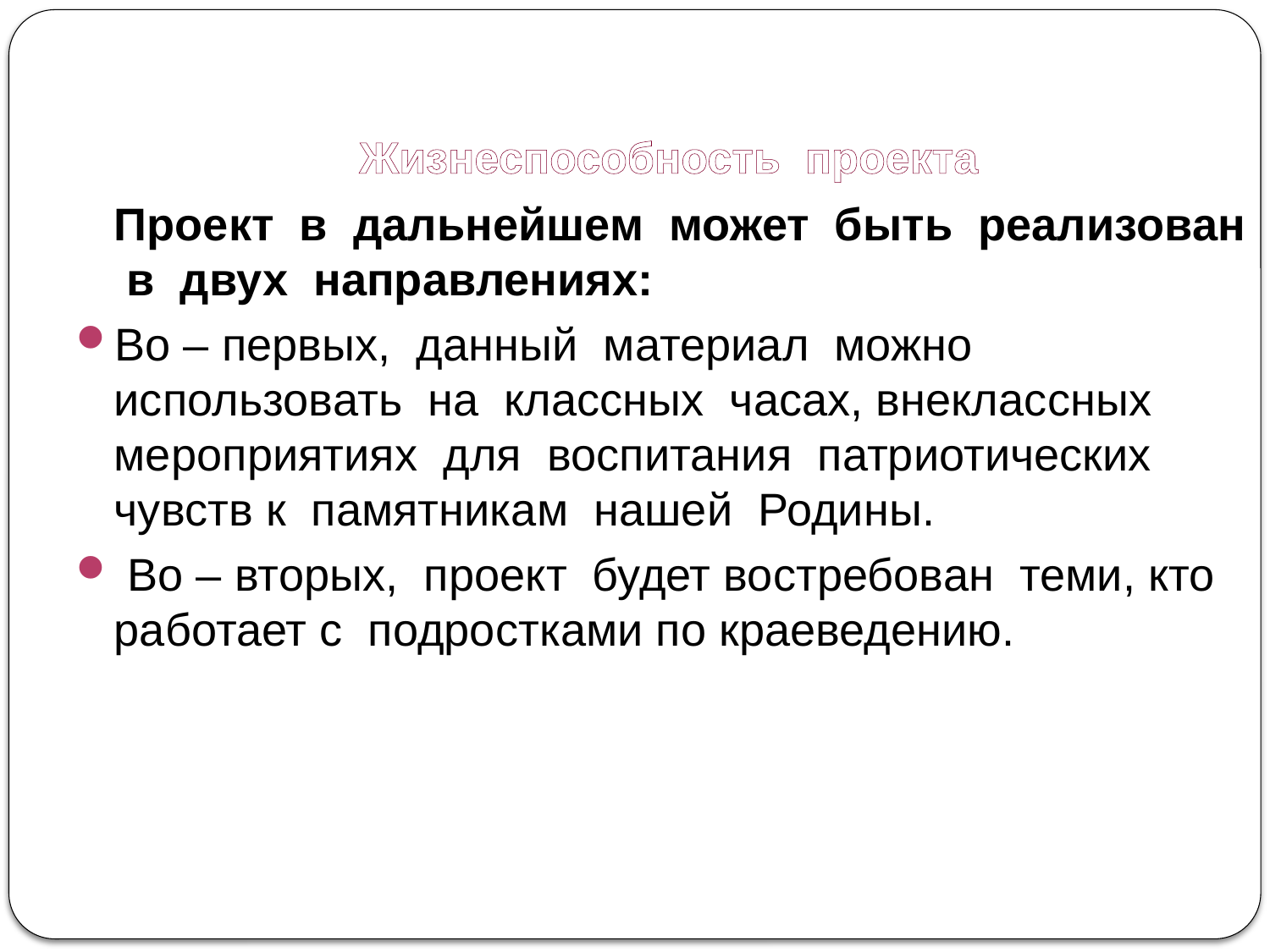

# Жизнеспособность  проекта
   Проект  в  дальнейшем  может  быть  реализован  в  двух  направлениях:
Во – первых,  данный  материал  можно  использовать  на  классных  часах, внеклассных мероприятиях  для  воспитания  патриотических  чувств к  памятникам  нашей  Родины.
 Во – вторых,  проект  будет востребован  теми, кто  работает с  подростками по краеведению.